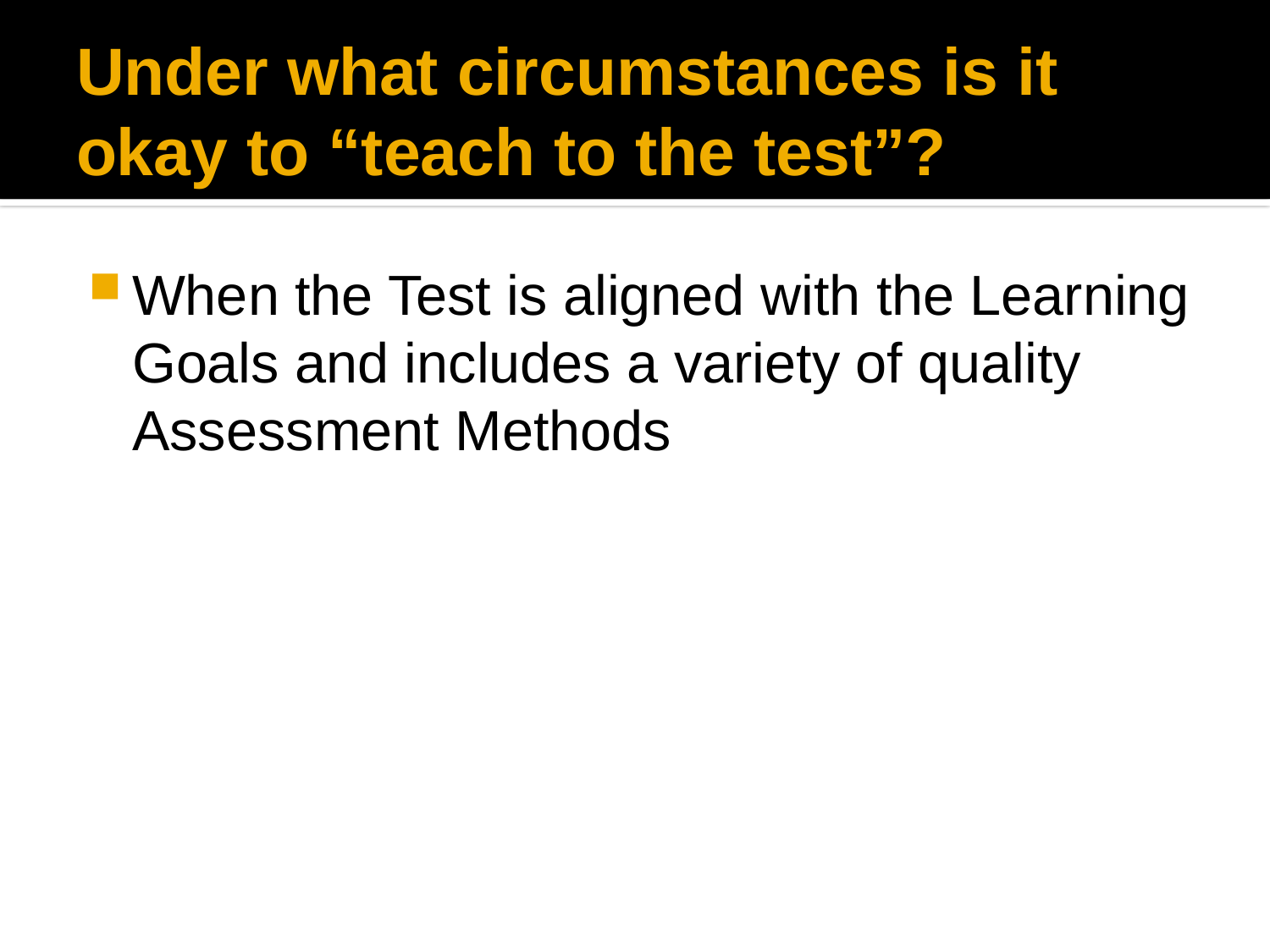

# Under what circumstances is it okay to “teach to the test”?
When the Test is aligned with the Learning Goals and includes a variety of quality Assessment Methods